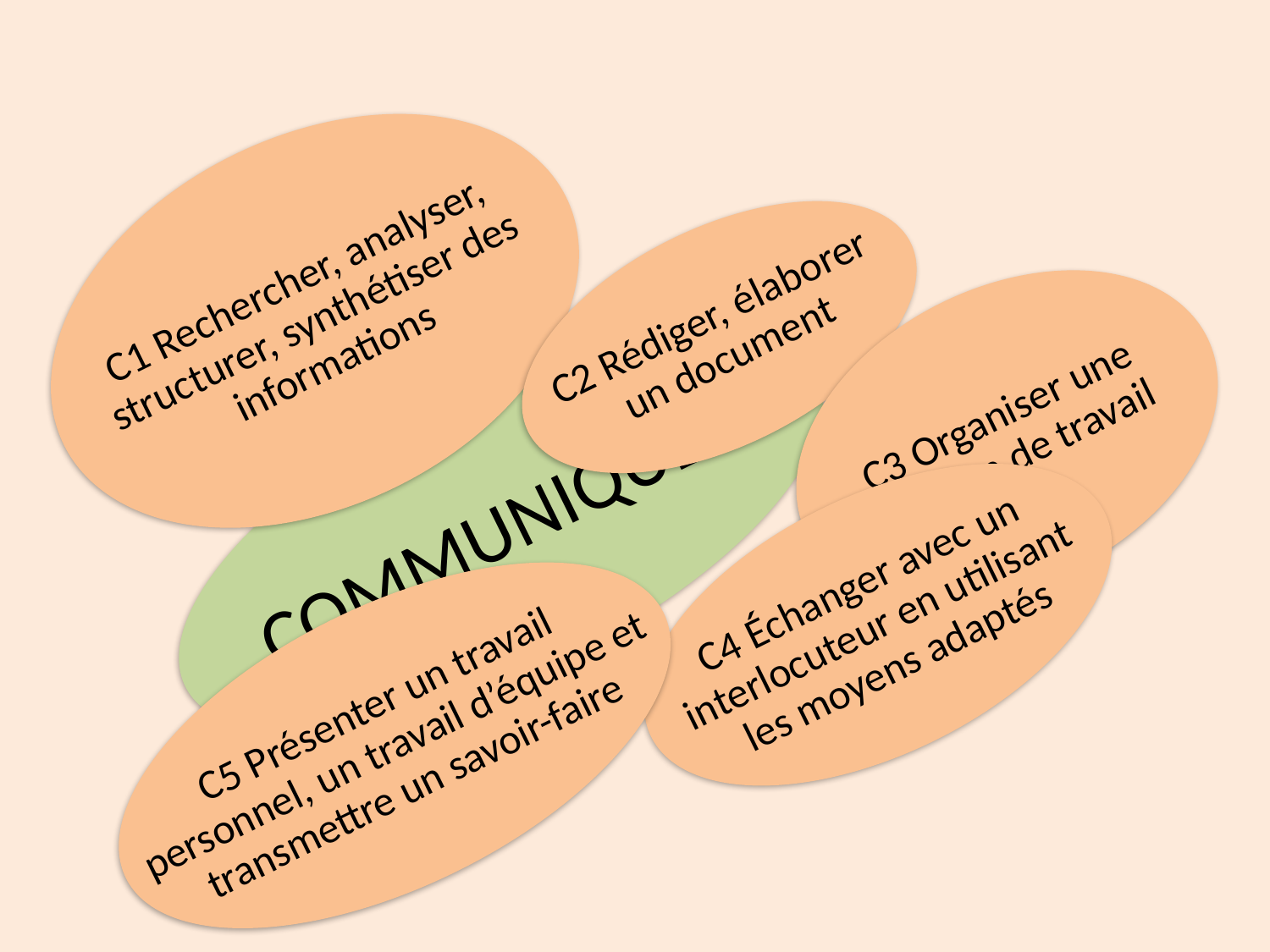

C1 Rechercher, analyser, structurer, synthétiser des informations
C2 Rédiger, élaborer un document
C3 Organiser une réunion de travail
COMMUNIQUER
C4 Échanger avec un interlocuteur en utilisant les moyens adaptés
C5 Présenter un travail personnel, un travail d’équipe et transmettre un savoir-faire